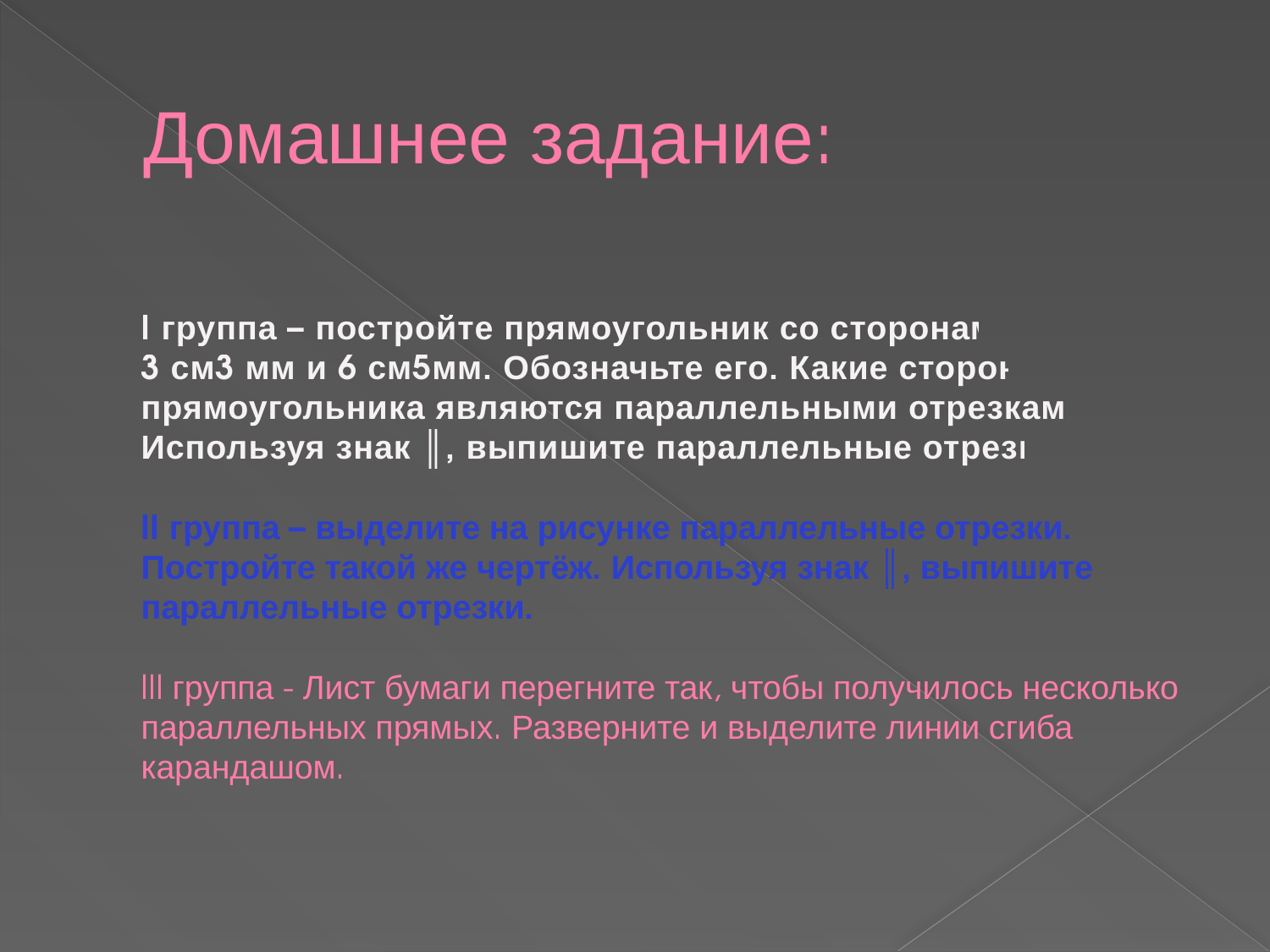

# Домашнее задание:
I группа – постройте прямоугольник со сторонами
3 см3 мм и 6 см5мм. Обозначьте его. Какие стороны прямоугольника являются параллельными отрезками? Используя знак ║, выпишите параллельные отрезки.

II группа – выделите на рисунке параллельные отрезки. Постройте такой же чертёж. Используя знак ║, выпишите параллельные отрезки.

III группа - Лист бумаги перегните так, чтобы получилось несколько параллельных прямых. Разверните и выделите линии сгиба карандашом.